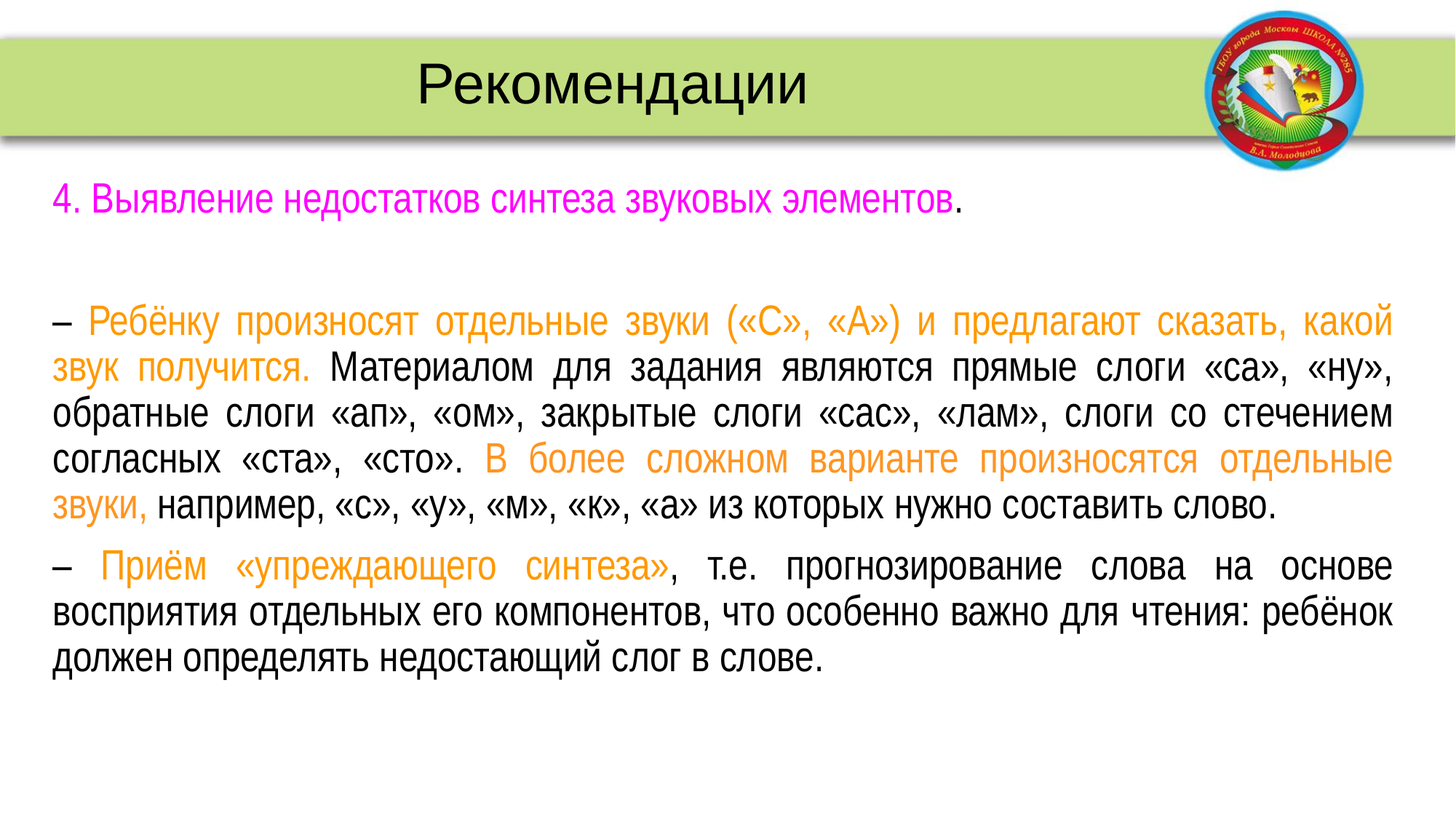

Рекомендации
# 4. Выявление недостатков синтеза звуковых элементов.

– Ребёнку произносят отдельные звуки («С», «А») и предлагают сказать, какой звук получится. Материалом для задания являются прямые слоги «са», «ну», обратные слоги «ап», «ом», закрытые слоги «сас», «лам», слоги со стечением согласных «ста», «сто». В более сложном варианте произносятся отдельные звуки, например, «с», «у», «м», «к», «а» из которых нужно составить слово.
– Приём «упреждающего синтеза», т.е. прогнозирование слова на основе восприятия отдельных его компонентов, что особенно важно для чтения: ребёнок должен определять недостающий слог в слове.